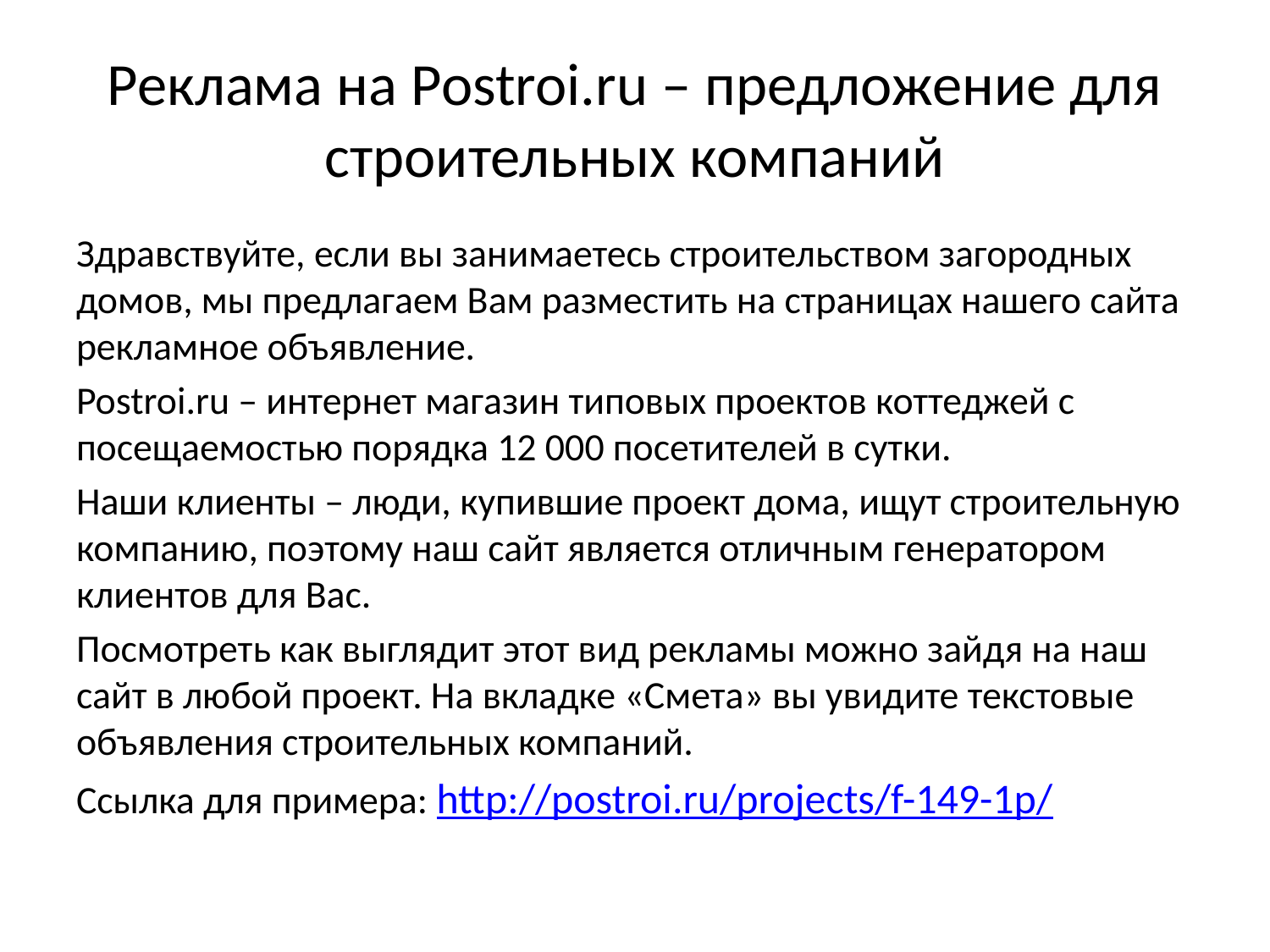

# Реклама на Postroi.ru – предложение для строительных компаний
Здравствуйте, если вы занимаетесь строительством загородных домов, мы предлагаем Вам разместить на страницах нашего сайта рекламное объявление.
Postroi.ru – интернет магазин типовых проектов коттеджей с посещаемостью порядка 12 000 посетителей в сутки.
Наши клиенты – люди, купившие проект дома, ищут строительную компанию, поэтому наш сайт является отличным генератором клиентов для Вас.
Посмотреть как выглядит этот вид рекламы можно зайдя на наш сайт в любой проект. На вкладке «Смета» вы увидите текстовые объявления строительных компаний.
Ссылка для примера: http://postroi.ru/projects/f-149-1p/